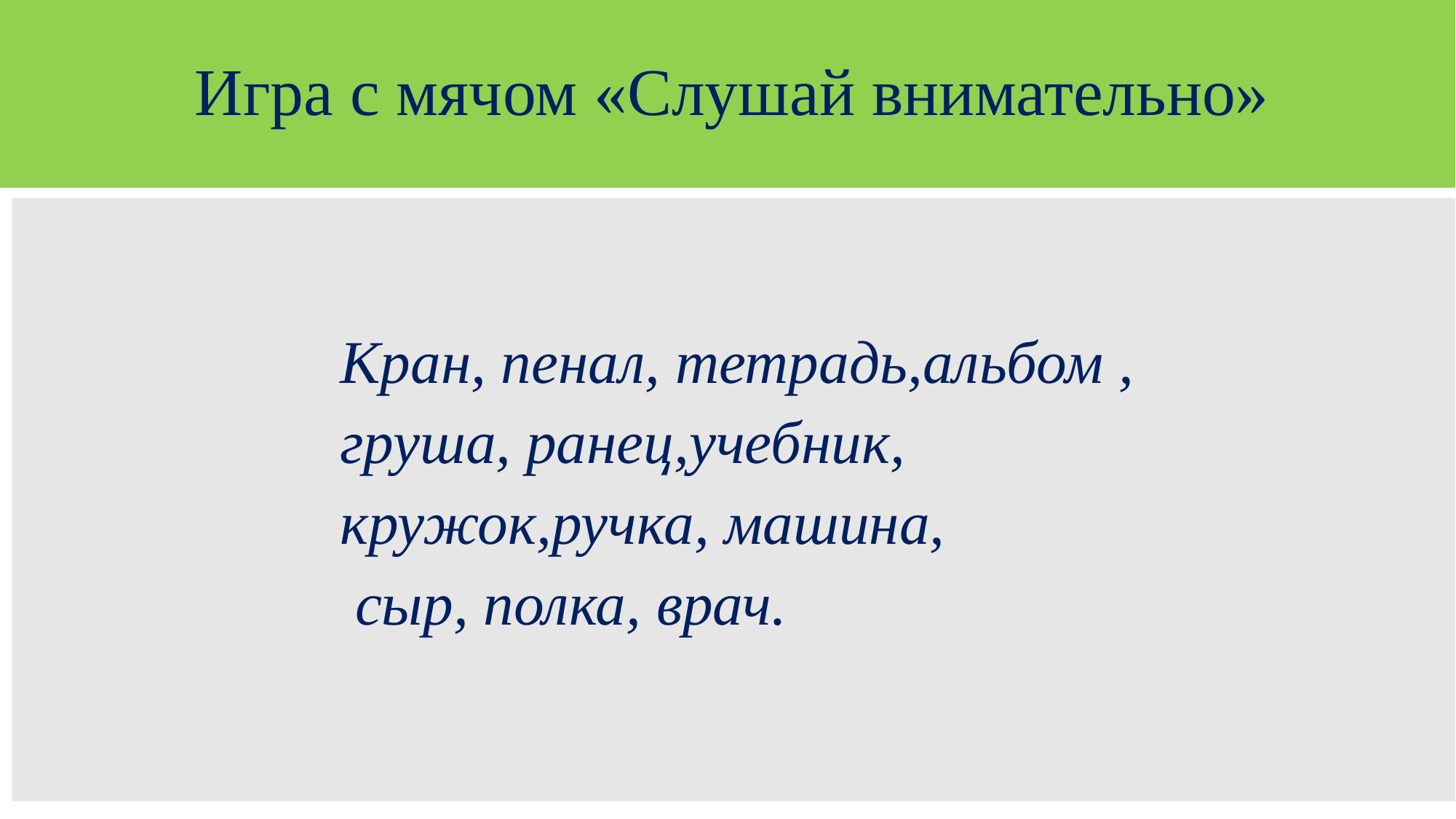

# Игра с мячом «Слушай внимательно»

                     Кран, пенал, тетрадь,альбом ,
                     груша, ранец,учебник,
                     кружок,ручка, машина,
                      сыр, полка, врач.